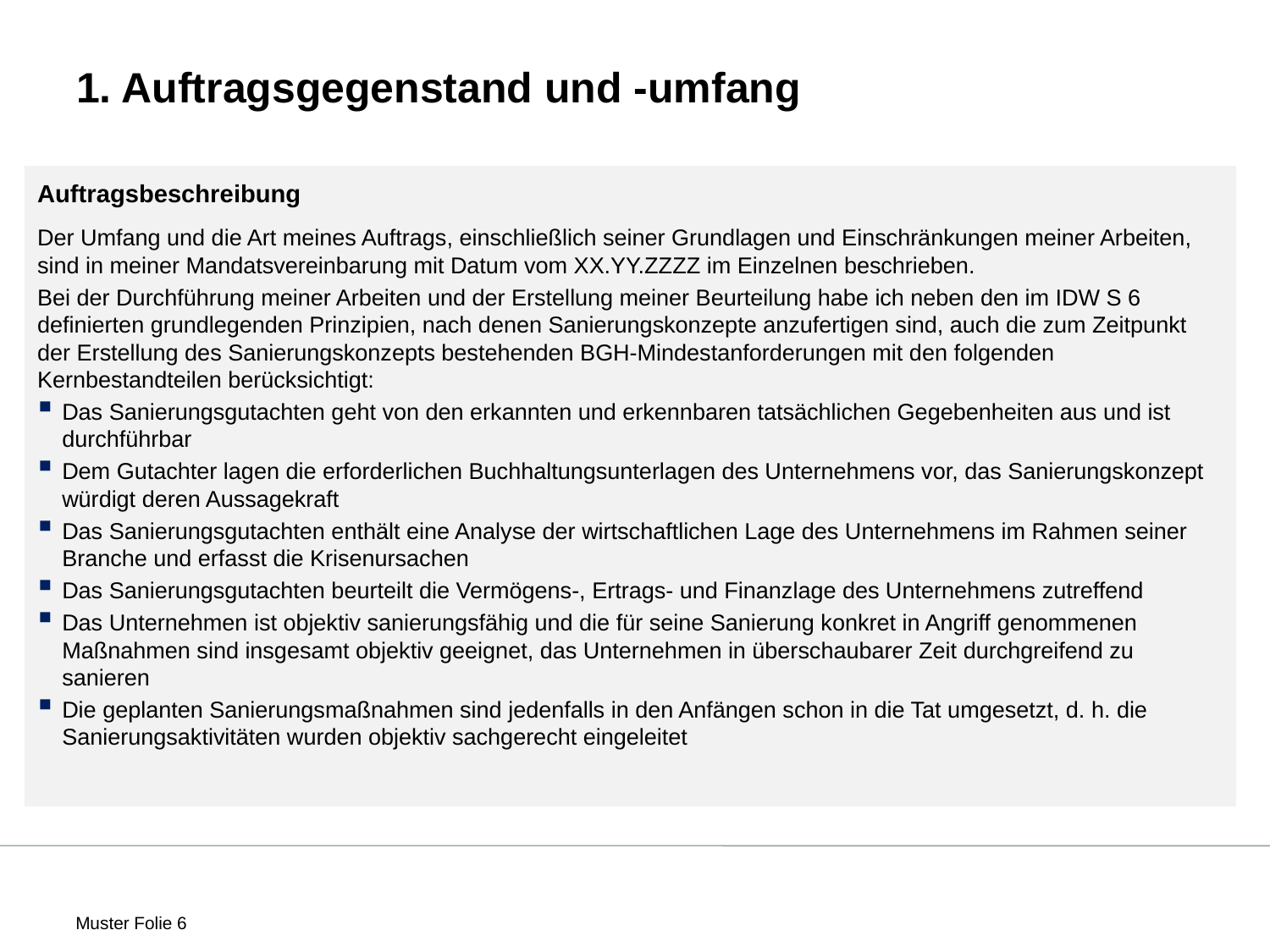

# 1. Auftragsgegenstand und -umfang
Auftragsbeschreibung
Der Umfang und die Art meines Auftrags, einschließlich seiner Grundlagen und Einschränkungen meiner Arbeiten, sind in meiner Mandatsvereinbarung mit Datum vom XX.YY.ZZZZ im Einzelnen beschrieben.
Bei der Durchführung meiner Arbeiten und der Erstellung meiner Beurteilung habe ich neben den im IDW S 6 definierten grundlegenden Prinzipien, nach denen Sanierungskonzepte anzufertigen sind, auch die zum Zeitpunkt der Erstellung des Sanierungskonzepts bestehenden BGH-Mindestanforderungen mit den folgenden Kernbestandteilen berücksichtigt:
Das Sanierungsgutachten geht von den erkannten und erkennbaren tatsächlichen Gegebenheiten aus und ist durchführbar
Dem Gutachter lagen die erforderlichen Buchhaltungsunterlagen des Unternehmens vor, das Sanierungskonzept   würdigt deren Aussagekraft
Das Sanierungsgutachten enthält eine Analyse der wirtschaftlichen Lage des Unternehmens im Rahmen seiner  Branche und erfasst die Krisenursachen
Das Sanierungsgutachten beurteilt die Vermögens-, Ertrags- und Finanzlage des Unternehmens zutreffend
Das Unternehmen ist objektiv sanierungsfähig und die für seine Sanierung konkret in Angriff genommenen Maßnahmen sind insgesamt objektiv geeignet, das Unternehmen in überschaubarer Zeit durchgreifend zu sanieren
Die geplanten Sanierungsmaßnahmen sind jedenfalls in den Anfängen schon in die Tat umgesetzt, d. h. die Sanierungsaktivitäten wurden objektiv sachgerecht eingeleitet

 Muster Folie 6